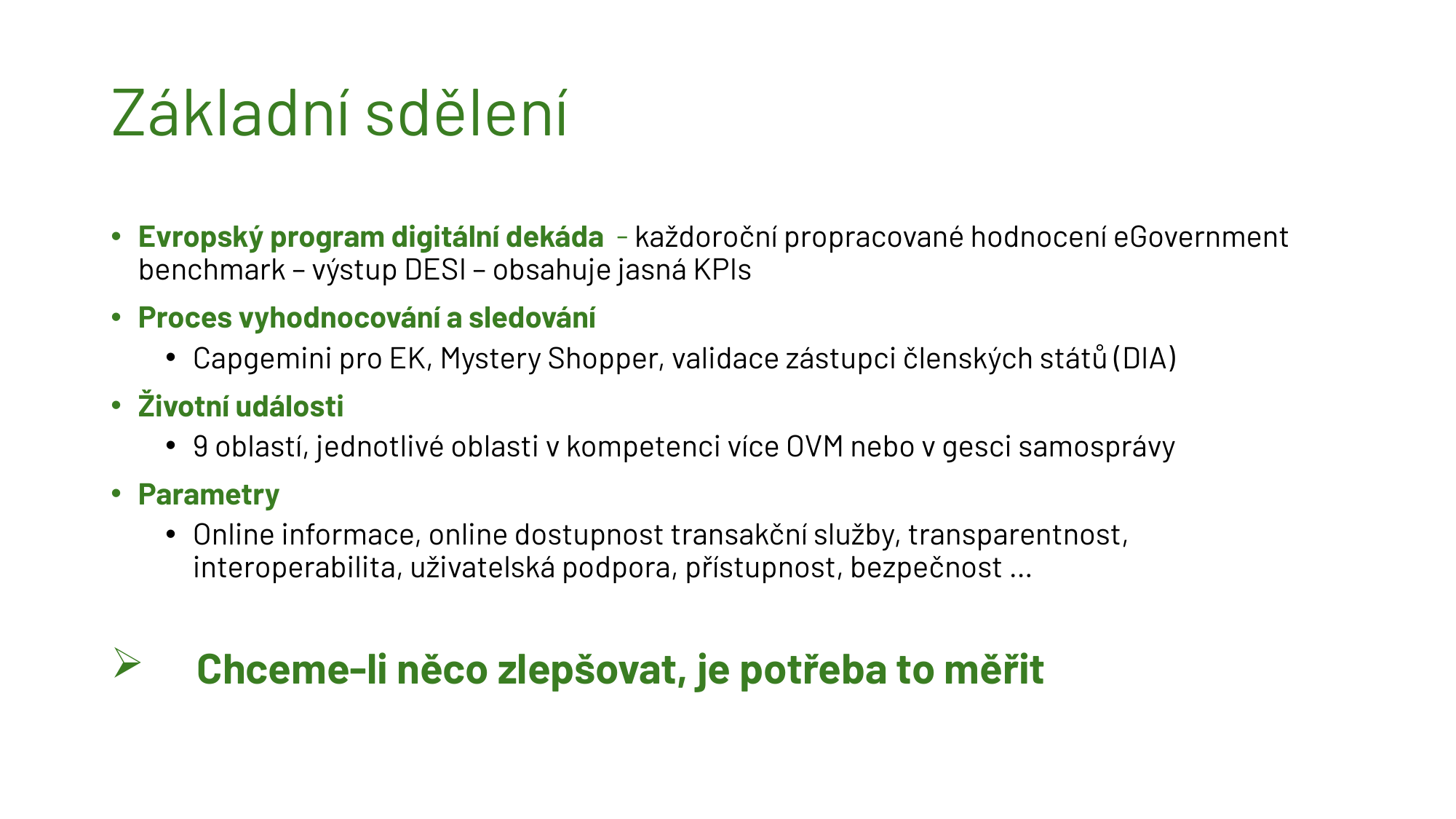

# Základní sdělení
Evropský program digitální dekáda  - každoroční propracované hodnocení eGovernment benchmark – výstup DESI – obsahuje jasná KPIs
Proces vyhodnocování a sledování
Capgemini pro EK, Mystery Shopper, validace zástupci členských států (DIA)
Životní události
9 oblastí, jednotlivé oblasti v kompetenci více OVM nebo v gesci samosprávy
Parametry
Online informace, online dostupnost transakční služby, transparentnost, interoperabilita, uživatelská podpora, přístupnost, bezpečnost …

Chceme-li něco zlepšovat, je potřeba to měřit